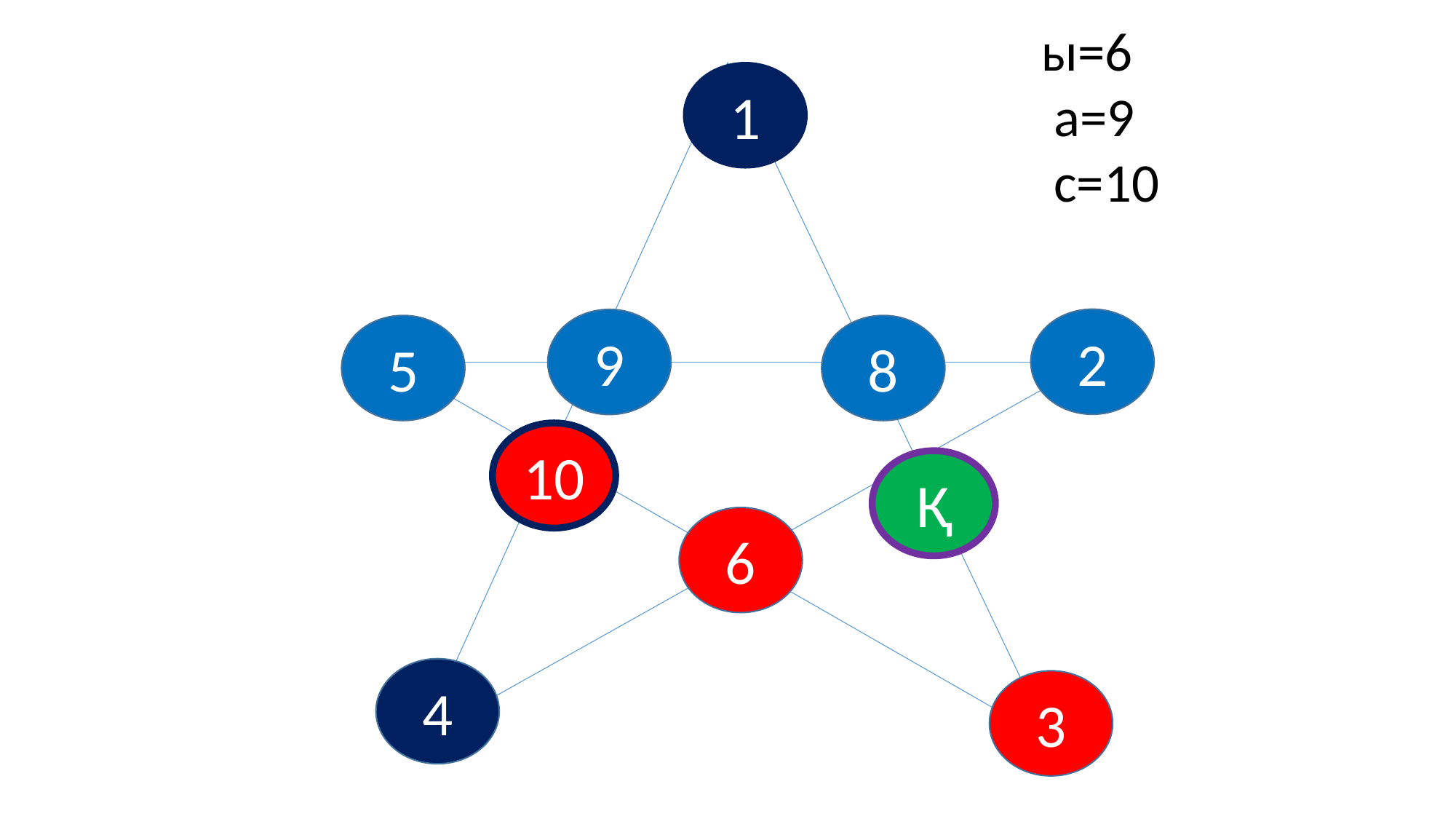

ы=6
 а=9
 с=10
1
2
9
5
8
10
Қ
6
4
3